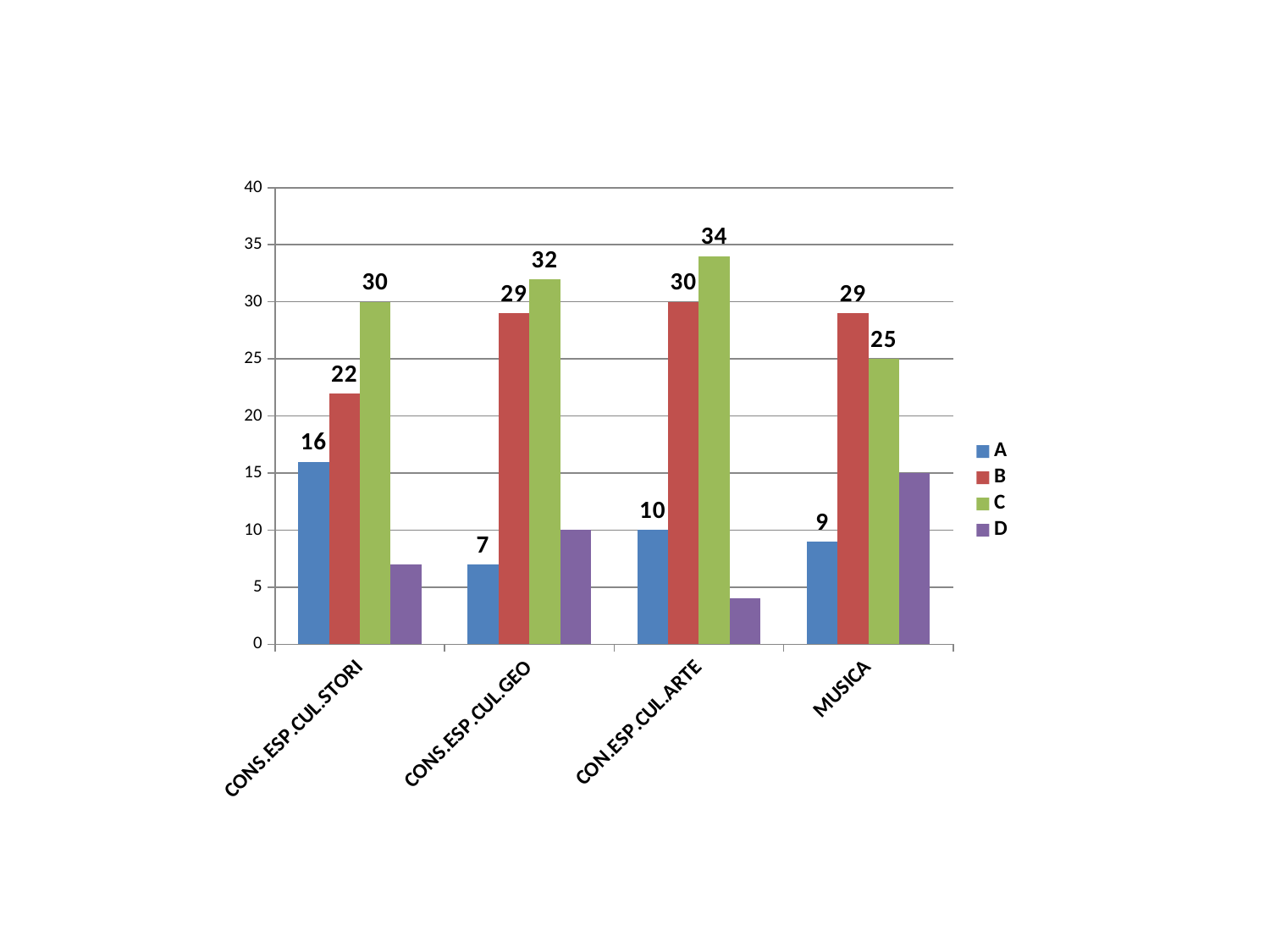

### Chart

| Category | A | B | C | D |
|---|---|---|---|---|
| CONS.ESP.CUL.STORI | 16.0 | 22.0 | 30.0 | 7.0 |
| CONS.ESP.CUL.GEO | 7.0 | 29.0 | 32.0 | 10.0 |
| CON.ESP.CUL.ARTE | 10.0 | 30.0 | 34.0 | 4.0 |
| MUSICA | 9.0 | 29.0 | 25.0 | 15.0 |